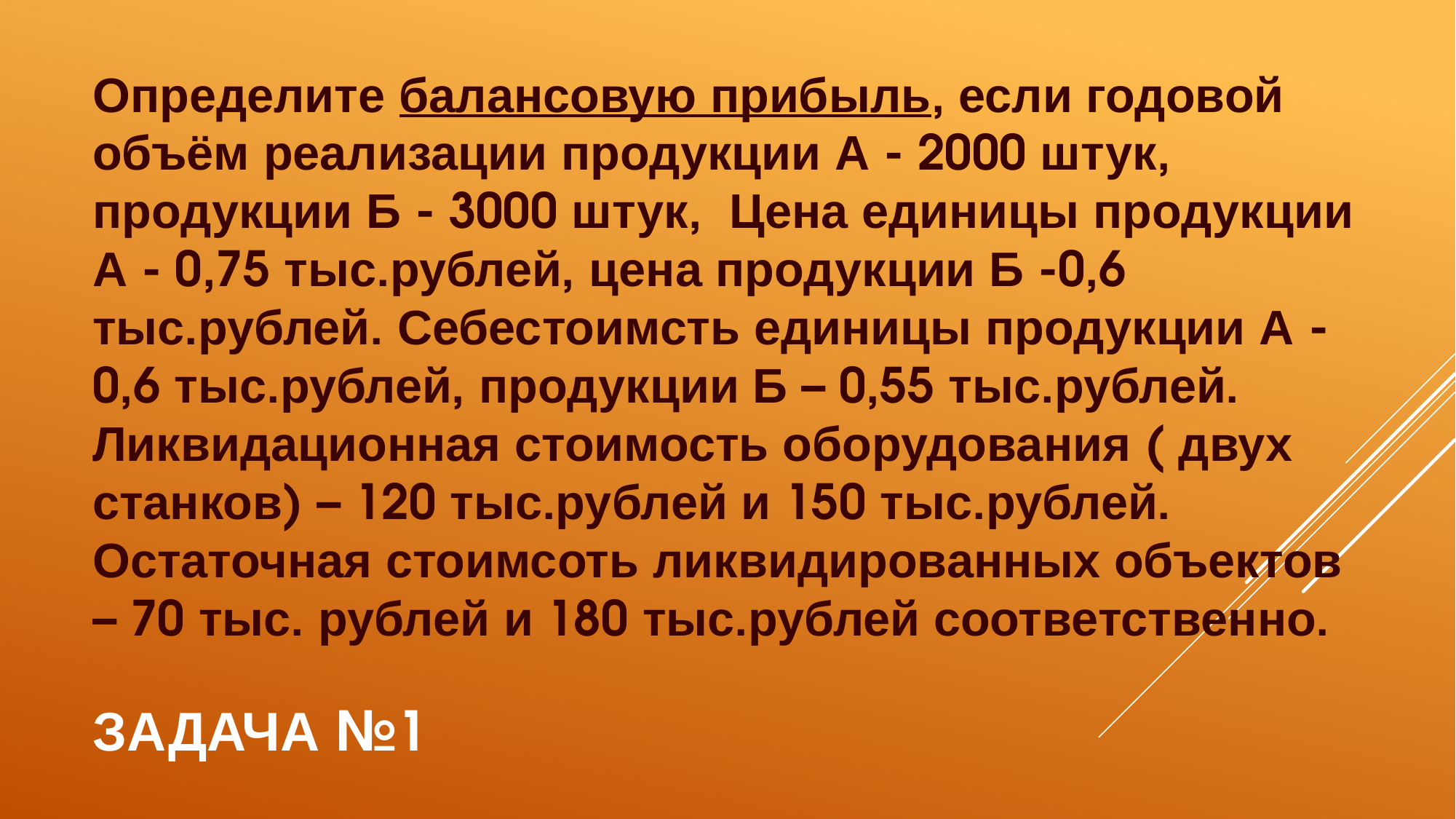

Определите балансовую прибыль, если годовой объём реализации продукции А - 2000 штук, продукции Б - 3000 штук,  Цена единицы продукции А - 0,75 тыс.рублей, цена продукции Б -0,6 тыс.рублей. Себестоимсть единицы продукции А - 0,6 тыс.рублей, продукции Б – 0,55 тыс.рублей.  Ликвидационная стоимость оборудования ( двух станков) – 120 тыс.рублей и 150 тыс.рублей. Остаточная стоимсоть ликвидированных объектов – 70 тыс. рублей и 180 тыс.рублей соответственно.
# Задача №1